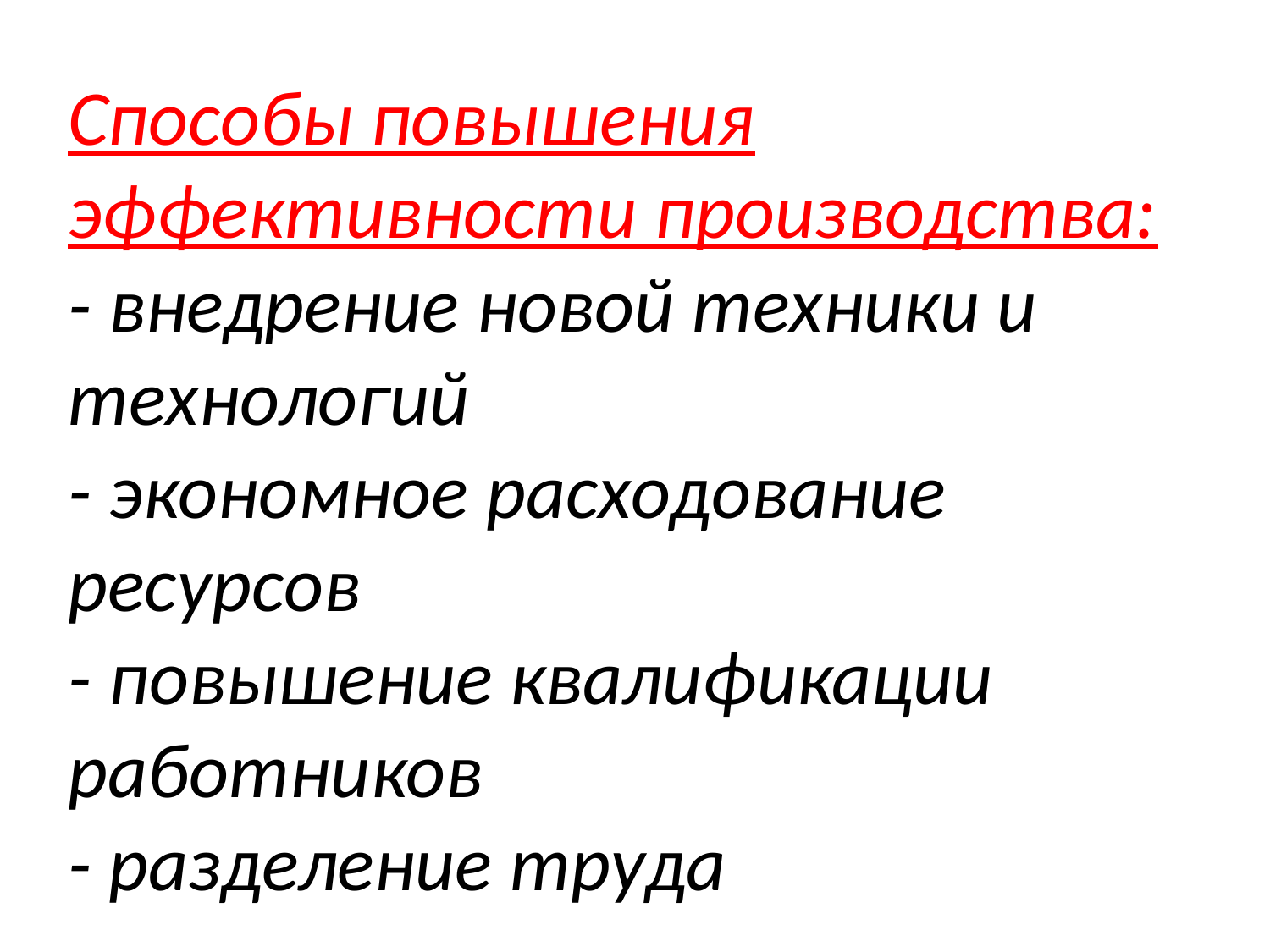

# Способы повышения эффективности производства: - внедрение новой техники и технологий - экономное расходование ресурсов - повышение квалификации работников - разделение труда